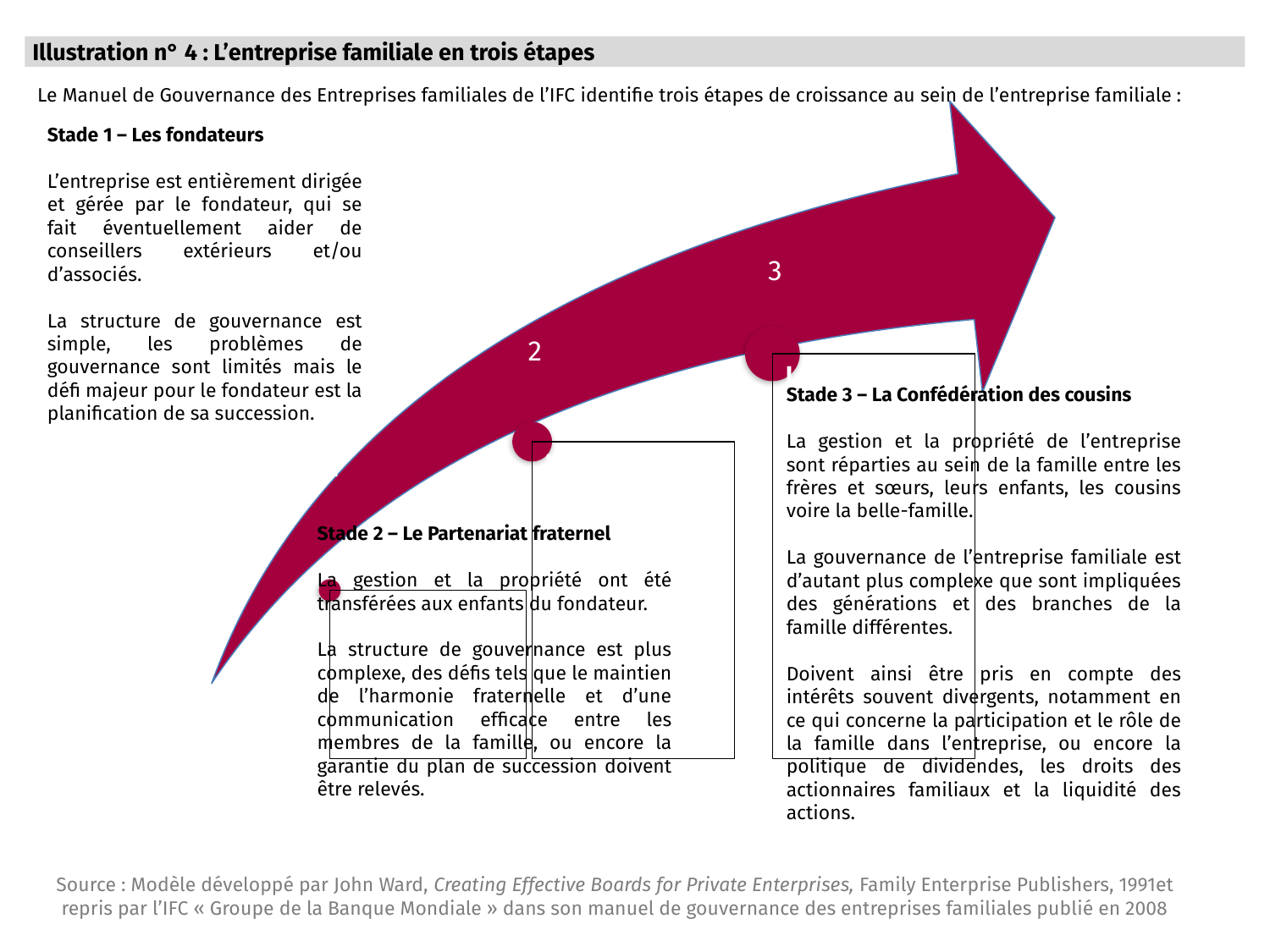

Illustration n° 4 : L’entreprise familiale en trois étapes

Le Manuel de Gouvernance des Entreprises familiales de l’IFC identifie trois étapes de croissance au sein de l’entreprise familiale :
Les fondateurs
Le partenariat fraternel
La Confédération des cousins
Stade 1 – Les fondateurs

L’entreprise est entièrement dirigée et gérée par le fondateur, qui se fait éventuellement aider de conseillers extérieurs et/ou d’associés.

La structure de gouvernance est simple, les problèmes de gouvernance sont limités mais le défi majeur pour le fondateur est la planification de sa succession.
3
2
Stade 3 – La Confédération des cousins

La gestion et la propriété de l’entreprise sont réparties au sein de la famille entre les frères et sœurs, leurs enfants, les cousins voire la belle-famille.

La gouvernance de l’entreprise familiale est d’autant plus complexe que sont impliquées des générations et des branches de la famille différentes.

Doivent ainsi être pris en compte des intérêts souvent divergents, notamment en ce qui concerne la participation et le rôle de la famille dans l’entreprise, ou encore la politique de dividendes, les droits des actionnaires familiaux et la liquidité des actions.
1
Stade 2 – Le Partenariat fraternel

La gestion et la propriété ont été transférées aux enfants du fondateur.

La structure de gouvernance est plus complexe, des défis tels que le maintien de l’harmonie fraternelle et d’une communication efficace entre les membres de la famille, ou encore la garantie du plan de succession doivent être relevés.
Source : Modèle développé par John Ward, Creating Effective Boards for Private Enterprises, Family Enterprise Publishers, 1991et repris par l’IFC « Groupe de la Banque Mondiale » dans son manuel de gouvernance des entreprises familiales publié en 2008